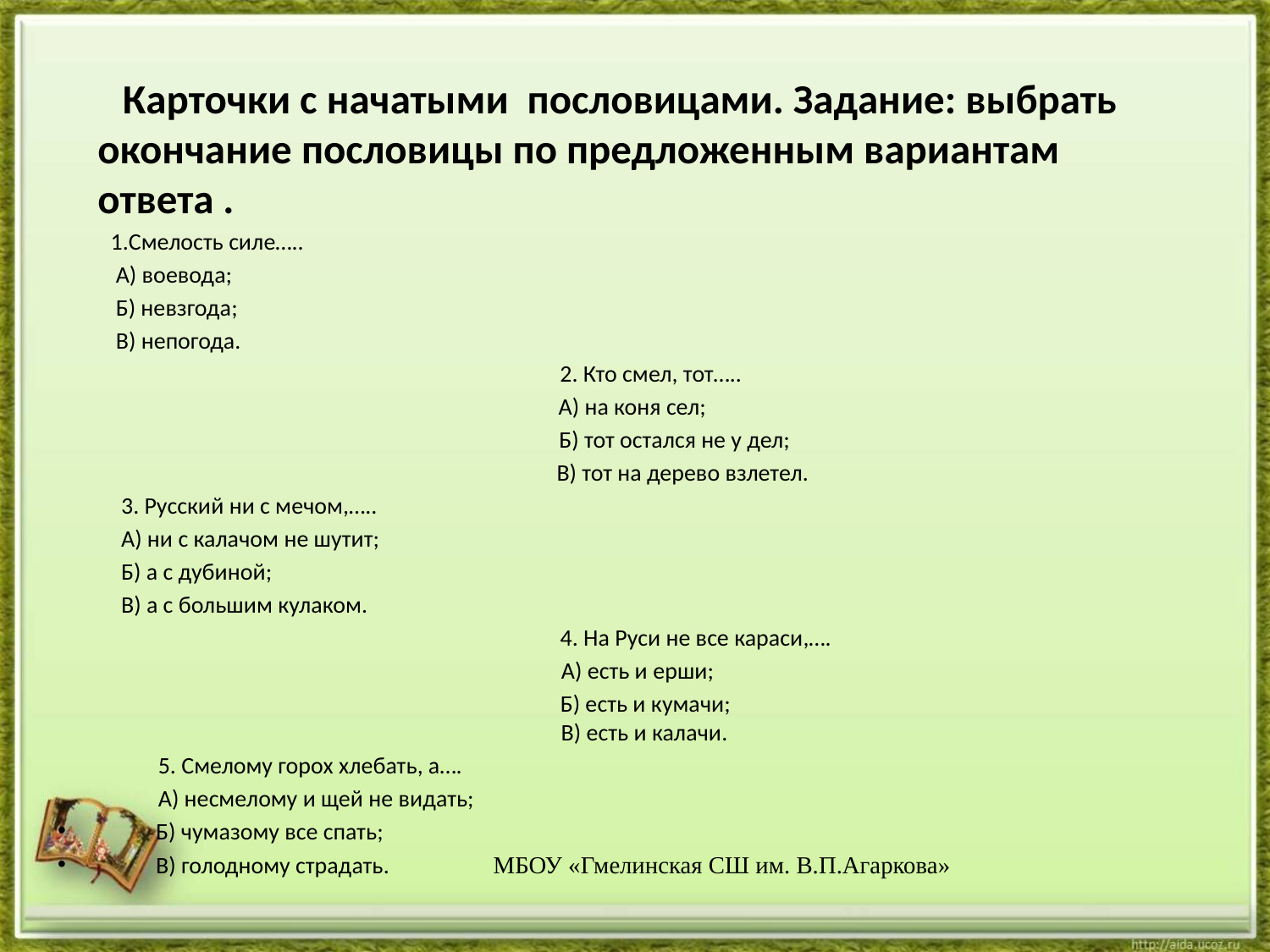

Карточки с начатыми  пословицами. Задание: выбрать окончание пословицы по предложенным вариантам ответа .
          1.Смелость силе…..
           А) воевода;
           Б) невзгода;
           В) непогода.
             2. Кто смел, тот…..
      А) на коня сел;
                      Б) тот остался не у дел;
                         В) тот на дерево взлетел.
            3. Русский ни с мечом,…..
            А) ни с калачом не шутит;
            Б) а с дубиной;
            В) а с большим кулаком.
                              4. На Руси не все караси,….
        А) есть и ерши;
           Б) есть и кумачи;
   В) есть и калачи.
                   5. Смелому горох хлебать, а….
                   А) несмелому и щей не видать;
           Б) чумазому все спать;
           В) голодному страдать.                 МБОУ «Гмелинская СШ им. В.П.Агаркова»